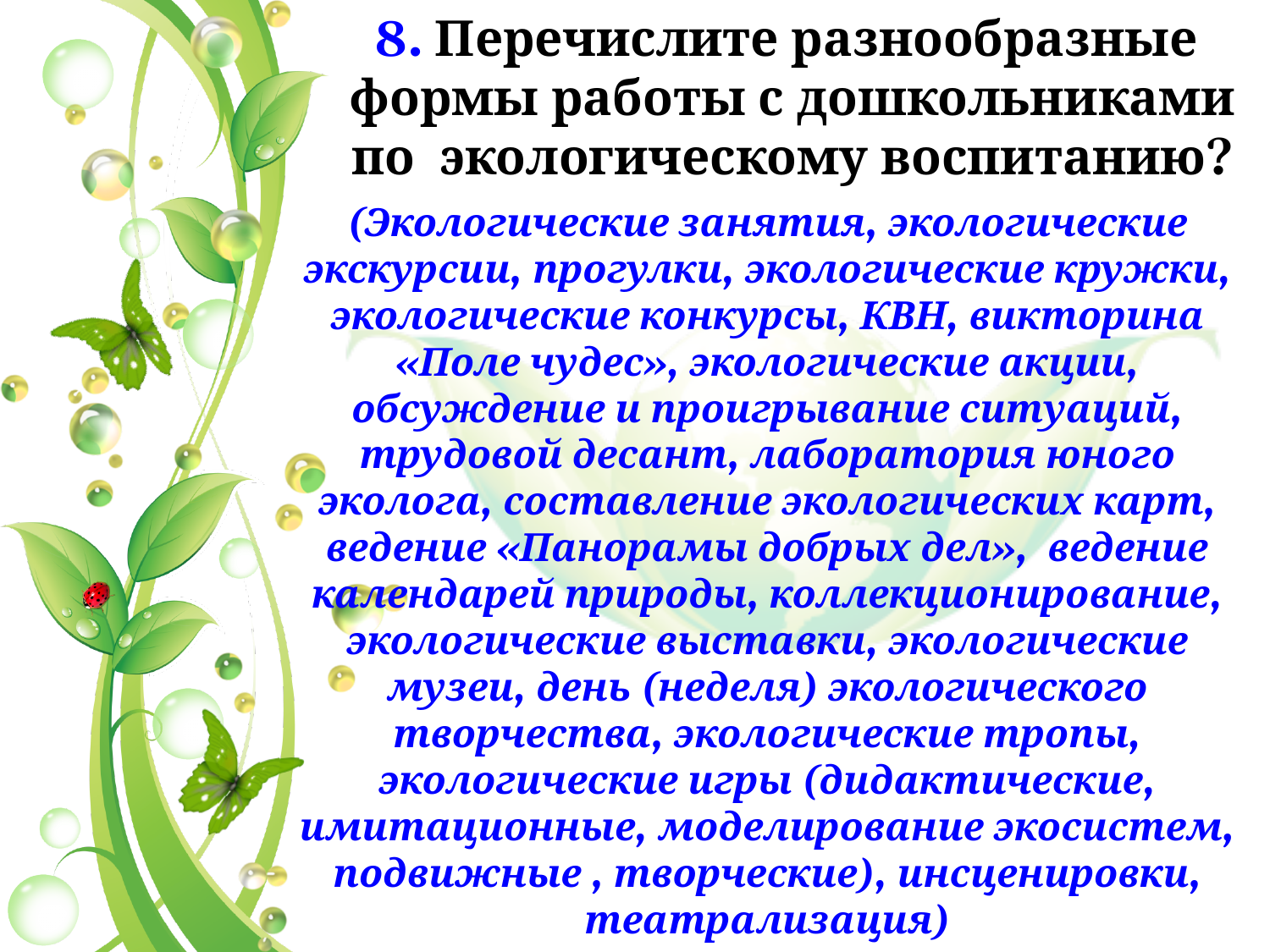

8. Перечислите разнообразные  формы работы с дошкольниками по  экологическому воспитанию?
(Экологические занятия, экологические экскурсии, прогулки, экологические кружки, экологические конкурсы, КВН, викторина «Поле чудес», экологические акции, обсуждение и проигрывание ситуаций, трудовой десант, лаборатория юного эколога, составление экологических карт, ведение «Панорамы добрых дел»,  ведение календарей природы, коллекционирование, экологические выставки, экологические музеи, день (неделя) экологического творчества, экологические тропы, экологические игры (дидактические, имитационные, моделирование экосистем, подвижные , творческие), инсценировки, театрализация)